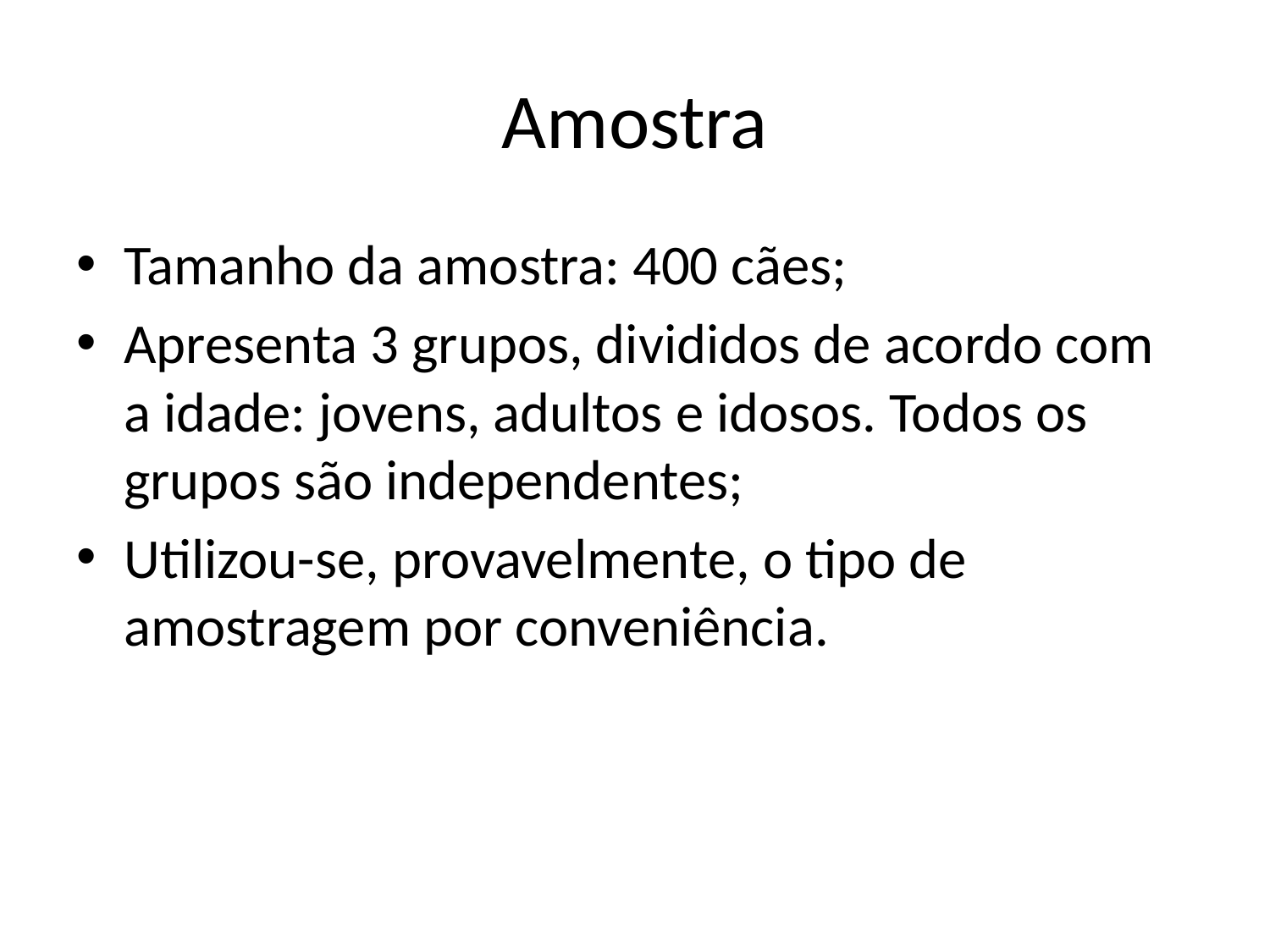

# Amostra
Tamanho da amostra: 400 cães;
Apresenta 3 grupos, divididos de acordo com a idade: jovens, adultos e idosos. Todos os grupos são independentes;
Utilizou-se, provavelmente, o tipo de amostragem por conveniência.